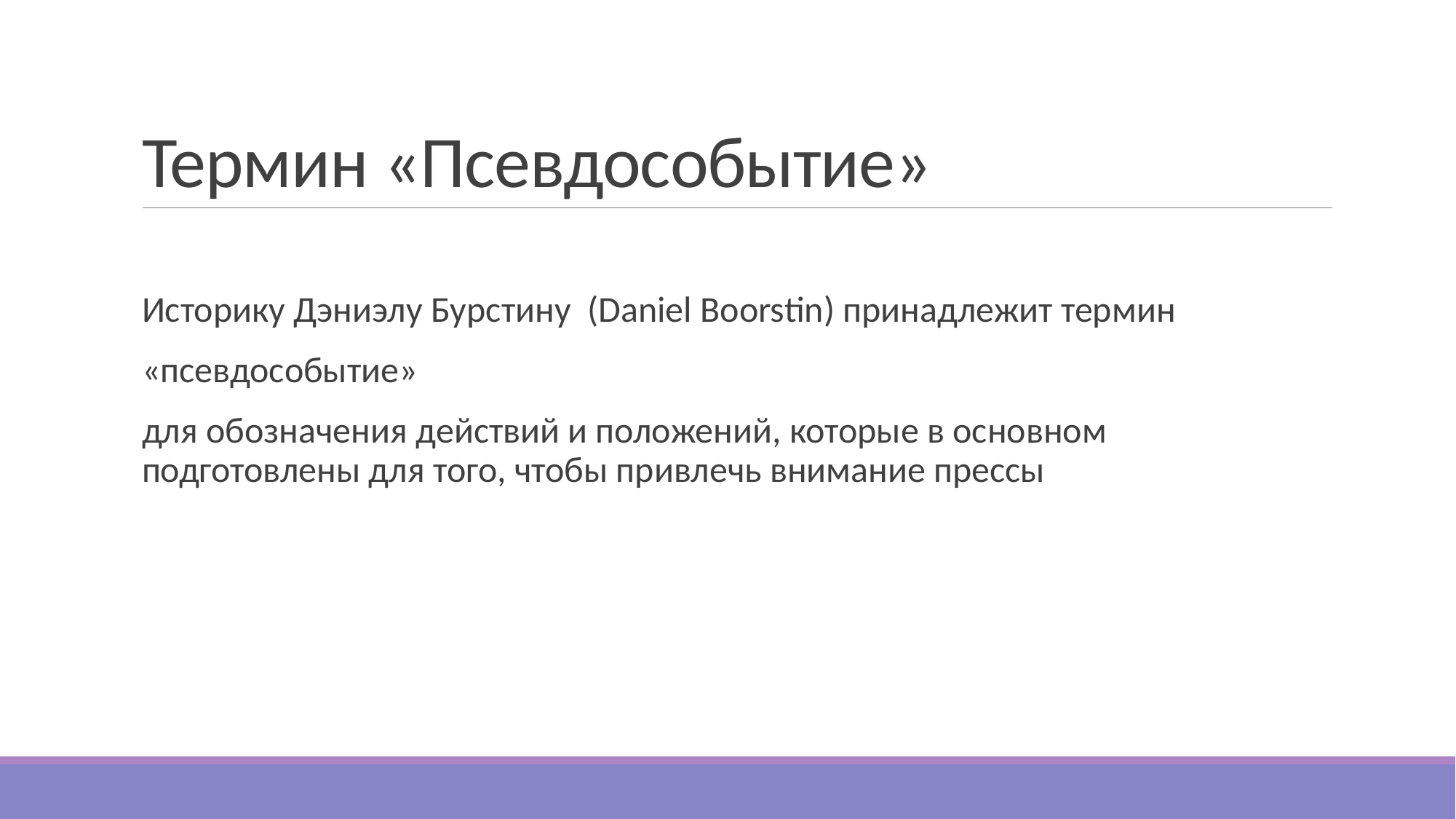

# Термин «Псевдособытие»

Историку Дэниэлу Бурстину  (Daniel Boorstin) принадлежит термин
«псевдособытие»
для обозначения действий и положений, которые в основном подготовлены для того, чтобы привлечь внимание прессы